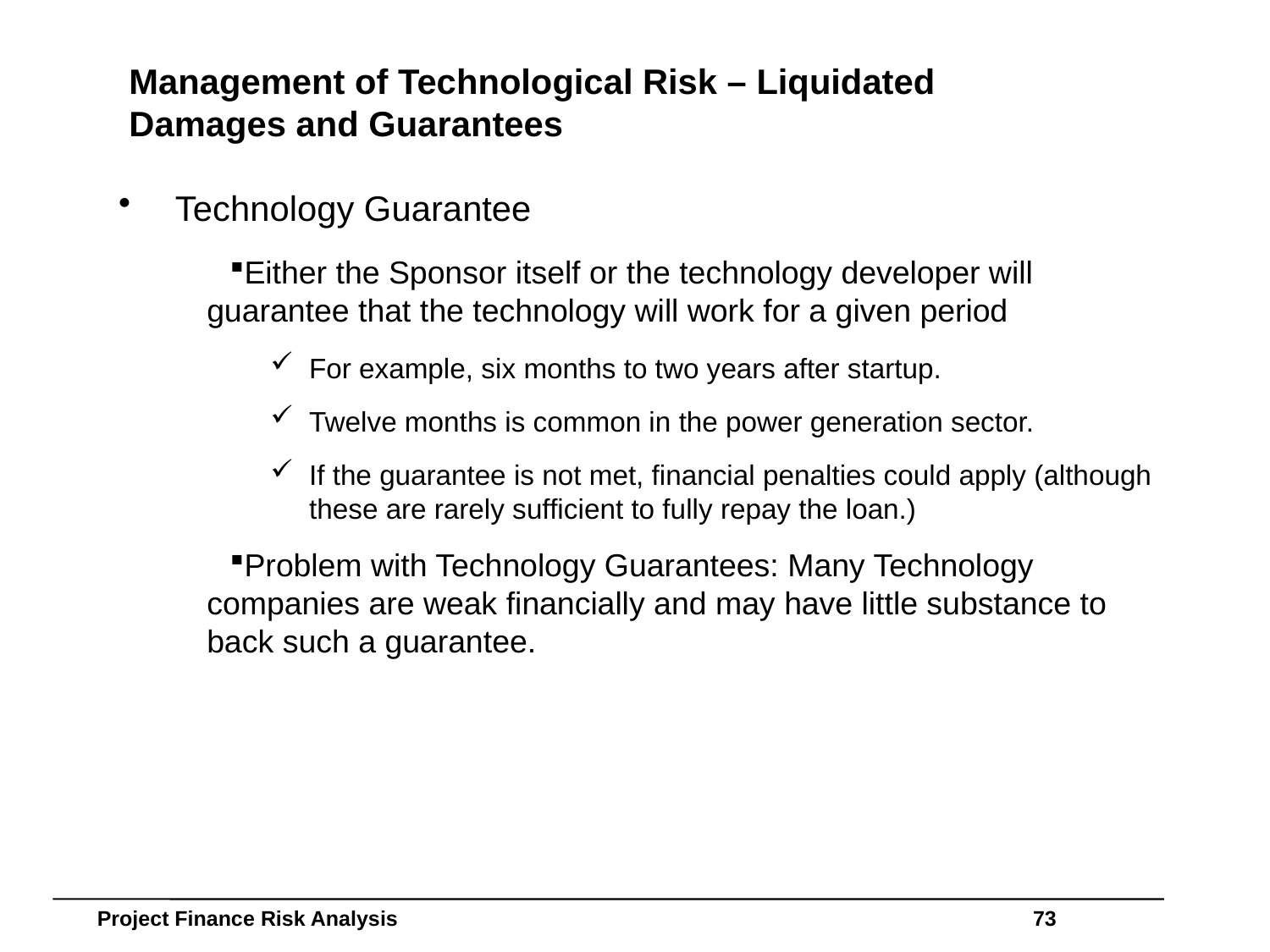

# Management of Technological Risk – Liquidated Damages and Guarantees
Technology Guarantee
Either the Sponsor itself or the technology developer will guarantee that the technology will work for a given period
For example, six months to two years after startup.
Twelve months is common in the power generation sector.
If the guarantee is not met, financial penalties could apply (although these are rarely sufficient to fully repay the loan.)
Problem with Technology Guarantees: Many Technology companies are weak financially and may have little substance to back such a guarantee.